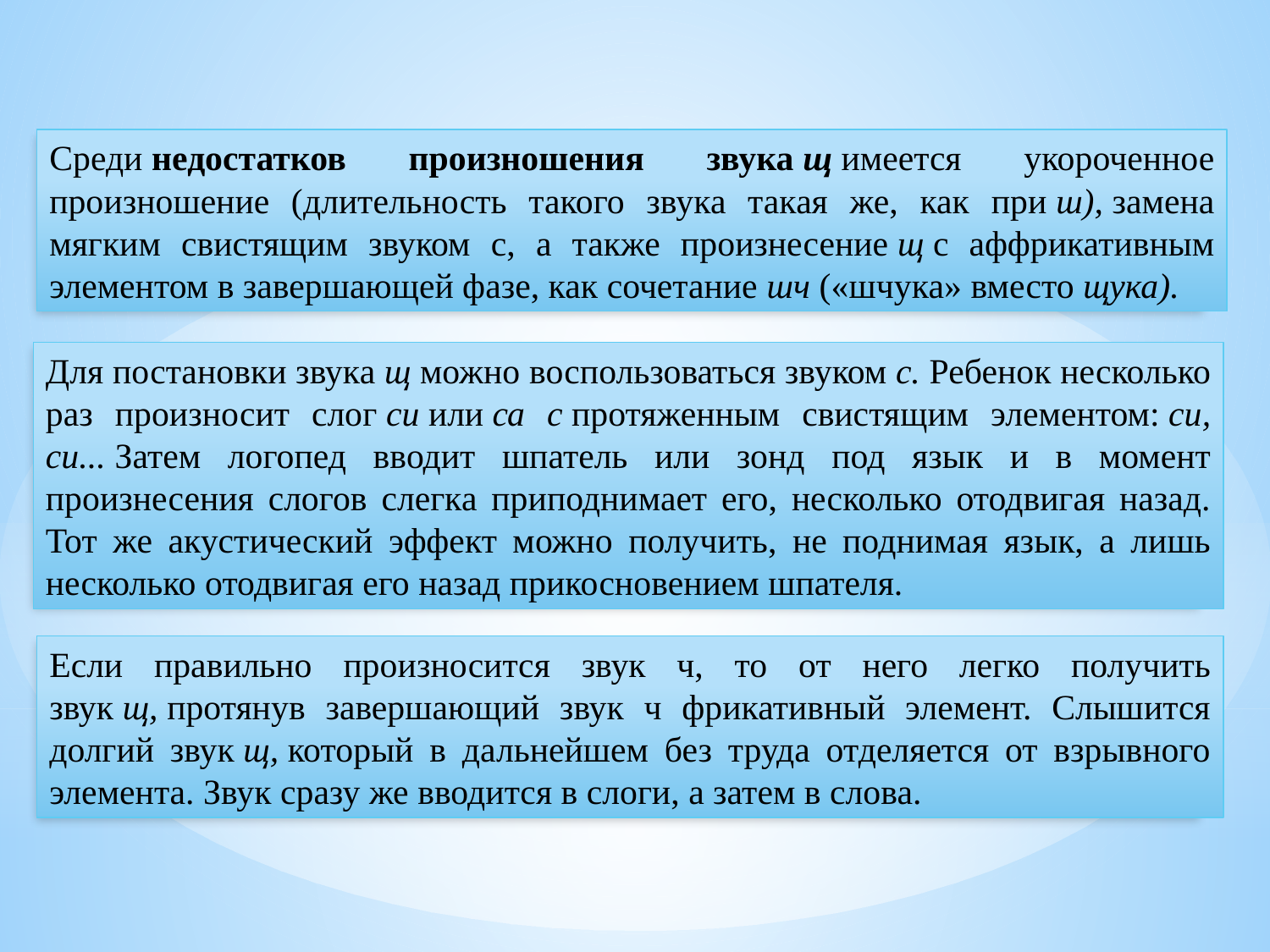

Среди недостатков произношения звука щ имеется укороченное произношение (длительность такого звука такая же, как при ш), замена мягким свистящим звуком с, а также произнесение щ с аффрикативным элементом в завершающей фазе, как сочетание шч («шчука» вместо щука).
Для постановки звука щ можно воспользоваться звуком с. Ребенок несколько раз произносит слог си или са с протяженным свистящим элементом: си, си... Затем логопед вводит шпатель или зонд под язык и в момент произнесения слогов слегка приподнимает его, несколько отодвигая назад. Тот же акустический эффект можно получить, не поднимая язык, а лишь несколько отодвигая его назад прикосновением шпателя.
Если правильно произносится звук ч, то от него легко получить звук щ, протянув завершающий звук ч фрикативный элемент. Слышится долгий звук щ, который в дальнейшем без труда отделяется от взрывного элемента. Звук сразу же вводится в слоги, а затем в слова.